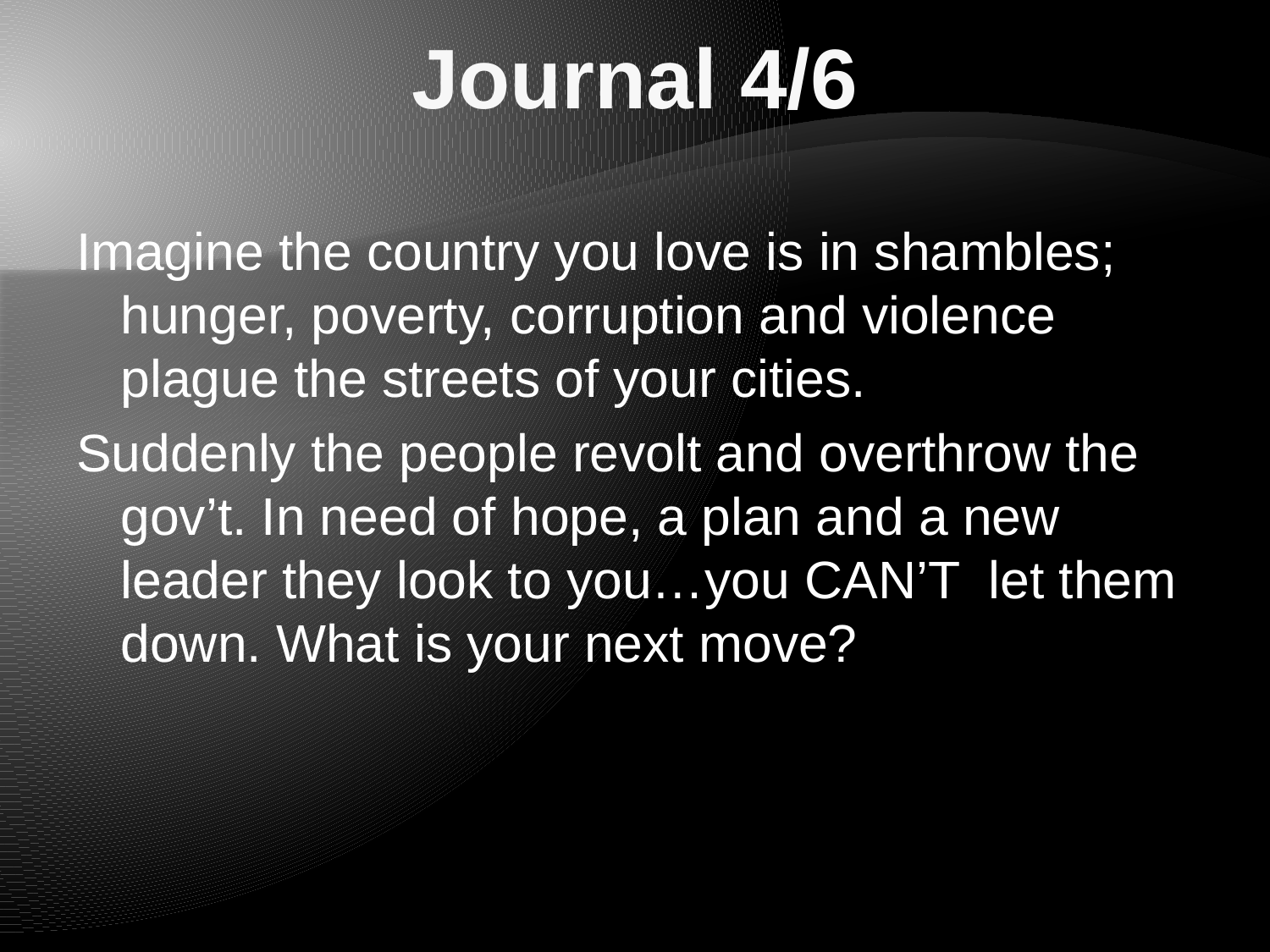

# Journal 4/6
Imagine the country you love is in shambles; hunger, poverty, corruption and violence plague the streets of your cities.
Suddenly the people revolt and overthrow the gov’t. In need of hope, a plan and a new leader they look to you…you CAN’T  let them down. What is your next move?